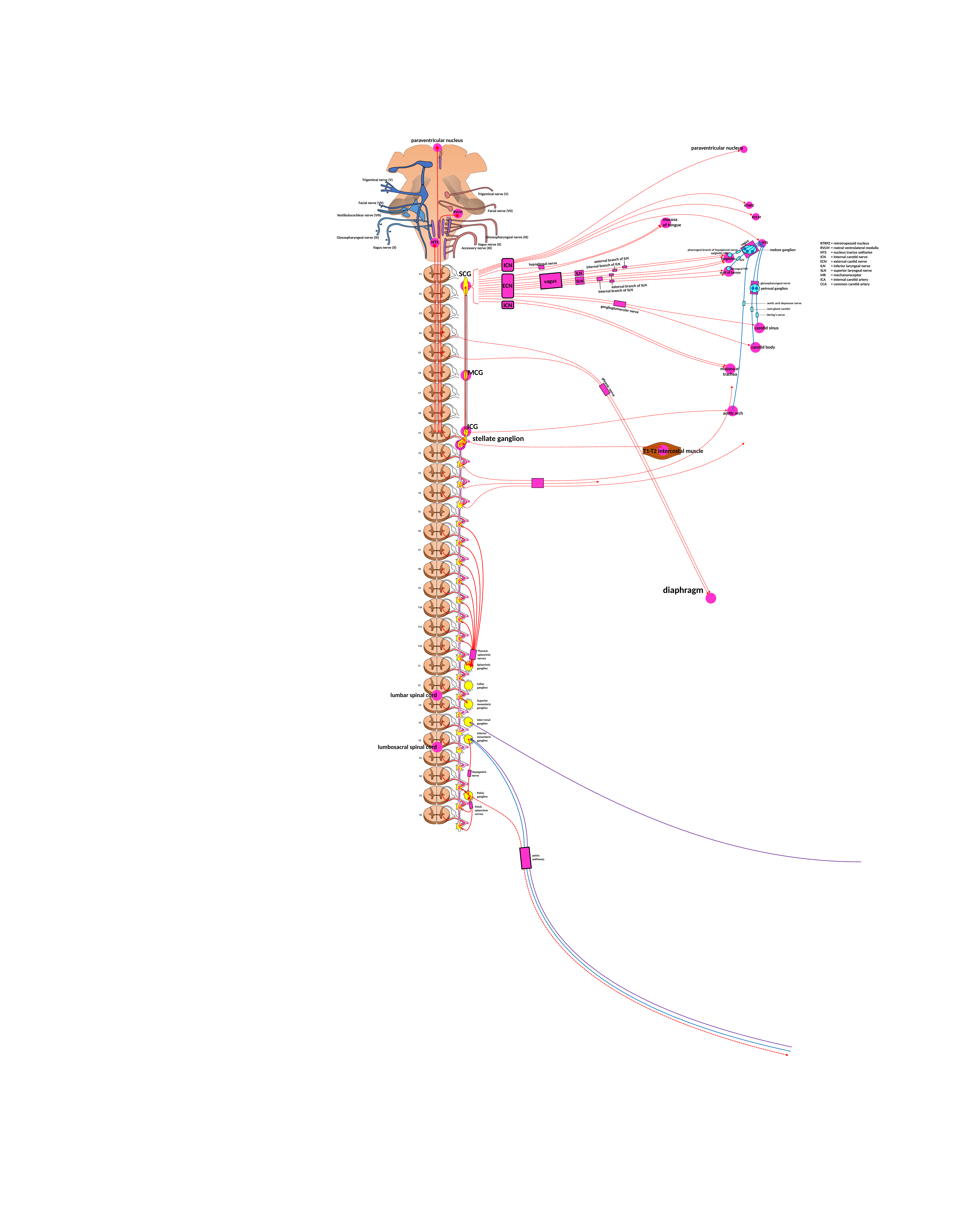

paraventricular nucleus

Oculomotor nerve (III)

Trigeminal nerve (V)

Trigeminal nerve (V)
Facial nerve (VII)
Vestibulocochlear nerve (VIII)
NA

Glossopharyngeal nerve (IX)
NTS
Vagus nerve (X)
Accessory nerve (XI)

Facial nerve (VII)
Glossopharyngeal nerve (IX)
Vagus nerve (X)
paraventricular nucleus

RTRPZ

RVLM

RVLM

mucosa
of tongue

NTS

NTS

vagus

RTRPZ	= retrotrapezoid nucleus
RVLM 	= rostral ventrolateral medulla
NTS 	= nucleus tractus solitaries
ICN  	= internal carotid nerve
ECN 	= external caotid nerve
ILN  	= inferior laryngeal nerve
SLN 	= superior laryngeal nerve
MR 	= mechanoreceptor
ICA 	= internal carotid artery
CCA 	= common carotid artery

nodose ganglion
pharyngeal branch of hypoglossal nerve

epiglottic MR

epiglottis

external branch of ILN

SLN

ICN
hypoglossal nerve

internal branch of ILN

C1

C2

C3

C4

C5

C6

C7

C8

T1

T2

T3

T4

T5

T6

T7

T9

T10

T11

T12

L3

L4

L5

S1

S2

S3

S4

T8
L1

L2

laryngeal MR

wall of larnyx
SCG

ILN

vagus

external branch of SLN

ECN

SLN

internal branch of SLN

glossopharyngeal nerve

petrosal ganglion

aortic arch depressor nerve

ICN

ganglioglomerular nerve

rami glomi carotici

Hering’s nerve

carotid sinus

carotid body

mucosa of
trachea
MCG

phrenic nerve

aortic arch
  ICG

  stellate ganglion

T1-T2 intercostal muscle

diaphragm

Splanchnic ganglion

Celiac ganglion
lumbar spinal cord

Superior mesenteric ganglion

Inter-renal ganglion

Inferior mesenteric ganglion

lumbosacral spinal cord

Hypogastric
nerve

Pelvic
ganglion

pelvic
pathways

Thoracic
splanchnic
nerves
Pelvic splanchnic
nerves